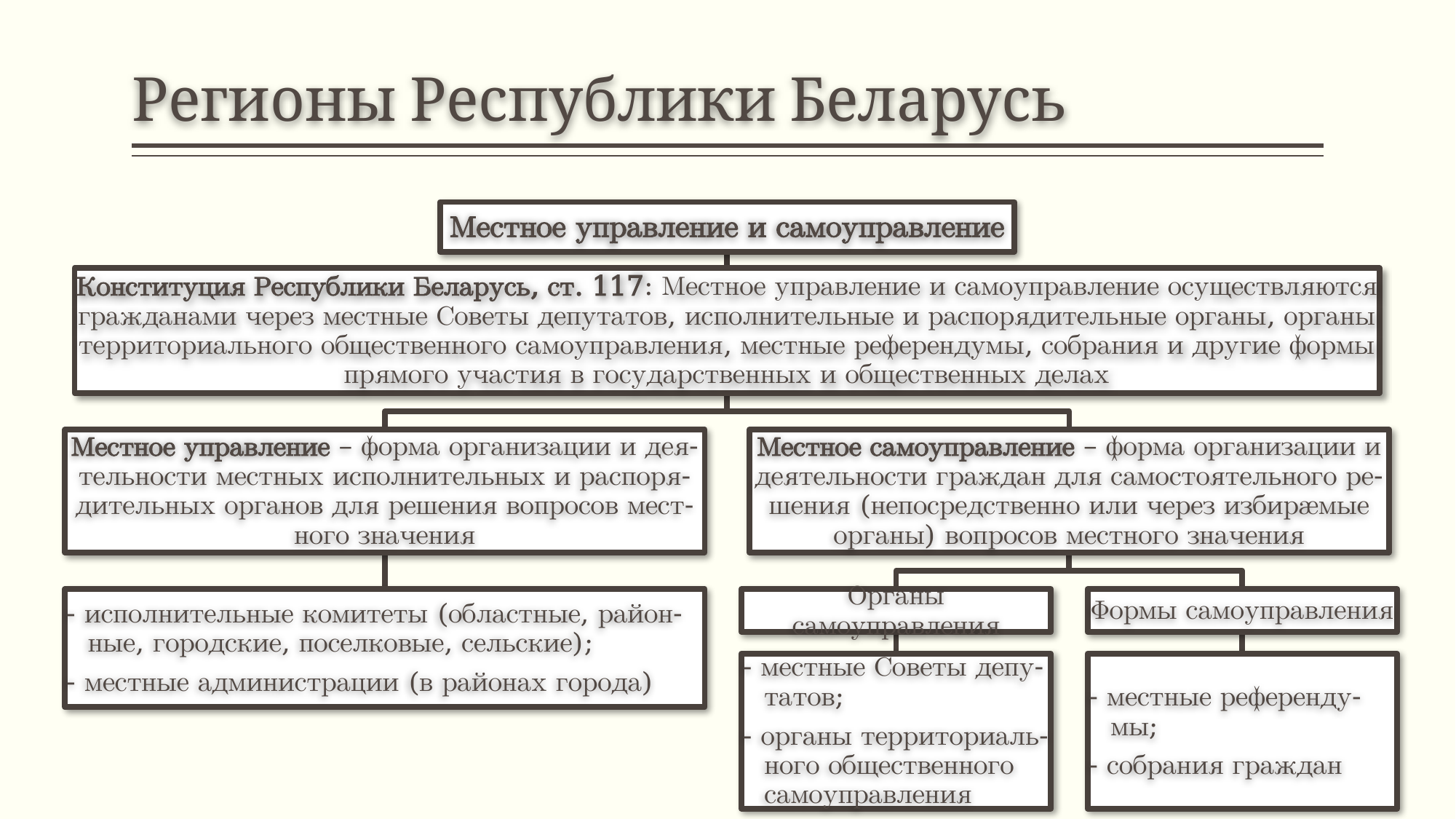

# Регионы Республики Беларусь

Местное управление и самоуправление

Конституция Республики Беларусь, ст. 117: Местное управление и самоуправление осуществляются гражданами через местные Советы депутатов, исполнительные и распорядительные органы, органы территориального общественного самоуправления, местные референдумы, собрания и другие формы прямого участия в государственных и общественных делах

Местное управление – форма организации и дея- тельности местных исполнительных и распоря- дительных органов для решения вопросов мест- ного значения

Местное самоуправление – форма организации и деятельности граждан для самостоятельного ре- шения (непосредственно или через избираемые органы) вопросов местного значения

- исполнительные комитеты (областные, район- ные, городские, поселковые, сельские);
- местные администрации (в районах города)

Органы самоуправления

Формы самоуправления

- местные Советы депу- татов;
- органы территориаль- ного общественного самоуправления

- местные референду- мы;
- собрания граждан